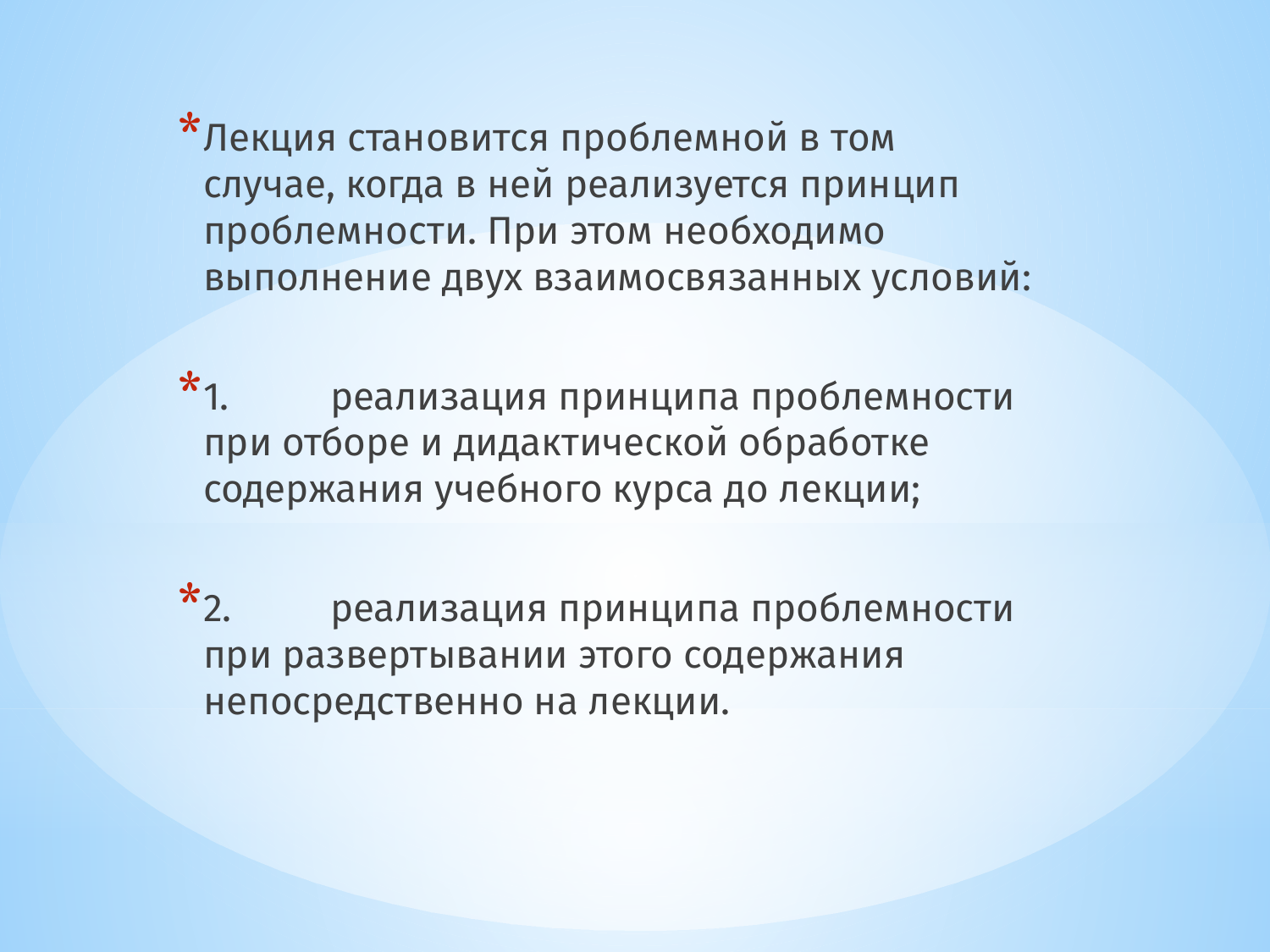

Лекция становится проблемной в том случае, когда в ней реализуется принцип проблемности. При этом необходимо выполнение двух взаимосвязанных условий:

1.	реализация принципа проблемности при отборе и дидактической обработке содержания учебного курса до лекции;

2.	реализация принципа проблемности при развертывании этого содержания непосредственно на лекции.